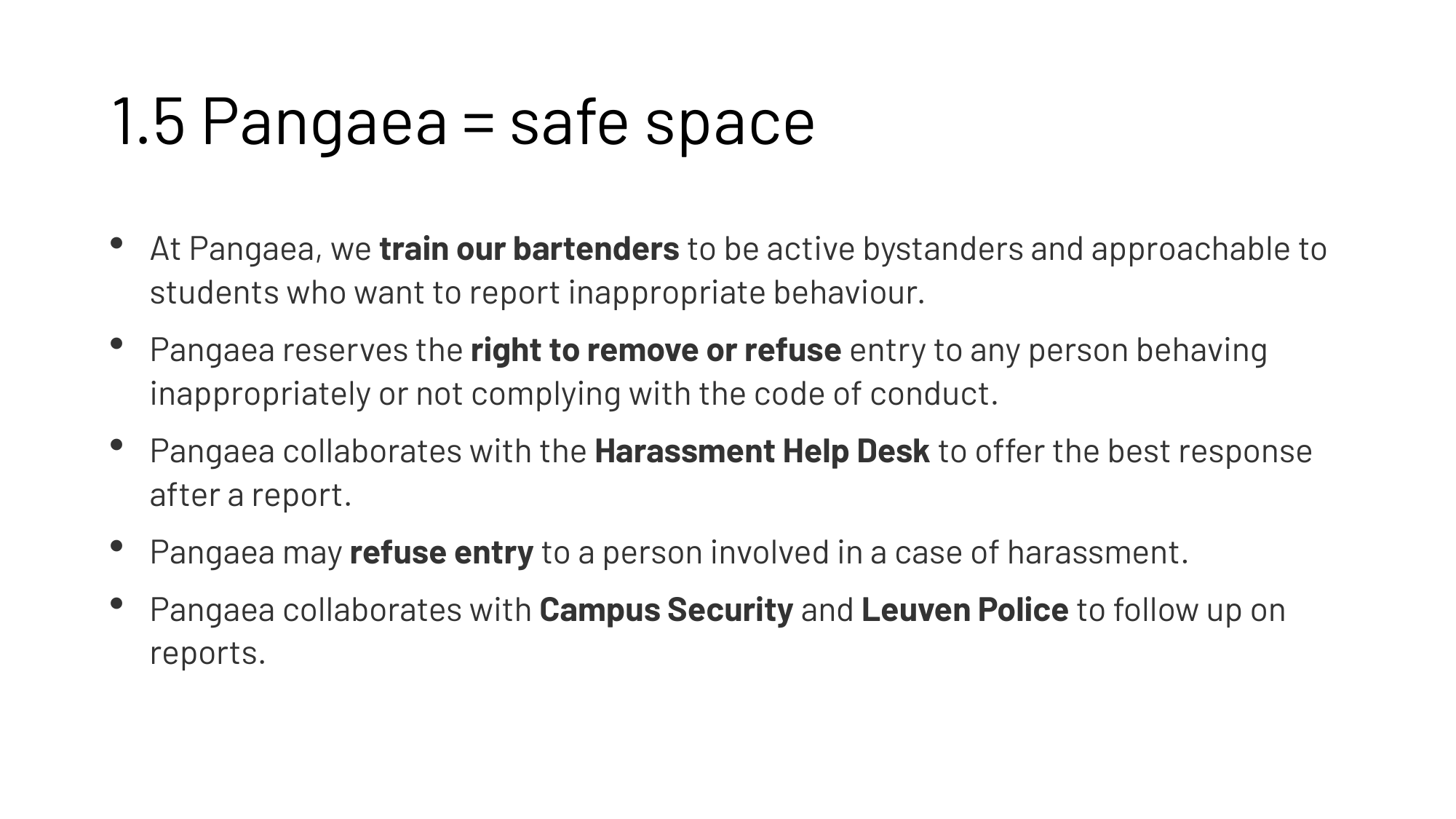

# 1.5 Pangaea = safe space
At Pangaea, we train our bartenders to be active bystanders and approachable to students who want to report inappropriate behaviour.
Pangaea reserves the right to remove or refuse entry to any person behaving inappropriately or not complying with the code of conduct.
Pangaea collaborates with the Harassment Help Desk to offer the best response after a report.
Pangaea may refuse entry to a person involved in a case of harassment.
Pangaea collaborates with Campus Security and Leuven Police to follow up on reports.